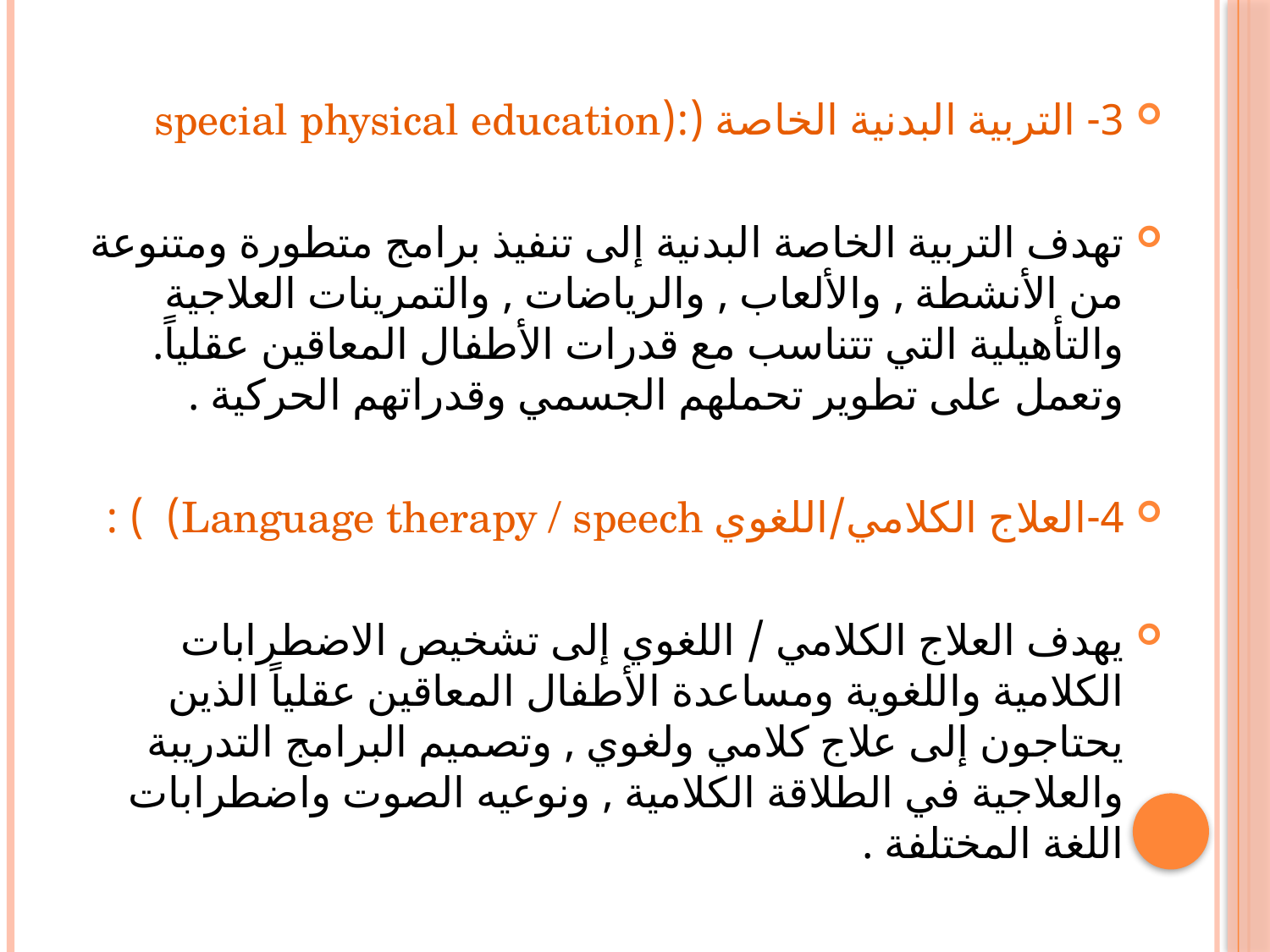

3- التربية البدنية الخاصة (:(special physical education

تهدف التربية الخاصة البدنية إلى تنفيذ برامج متطورة ومتنوعة من الأنشطة , والألعاب , والرياضات , والتمرينات العلاجية والتأهيلية التي تتناسب مع قدرات الأطفال المعاقين عقلياً. وتعمل على تطوير تحملهم الجسمي وقدراتهم الحركية .

4-العلاج الكلامي/اللغوي Language therapy / speech)  ) :

يهدف العلاج الكلامي / اللغوي إلى تشخيص الاضطرابات الكلامية واللغوية ومساعدة الأطفال المعاقين عقلياً الذين يحتاجون إلى علاج كلامي ولغوي , وتصميم البرامج التدريبة والعلاجية في الطلاقة الكلامية , ونوعيه الصوت واضطرابات اللغة المختلفة .